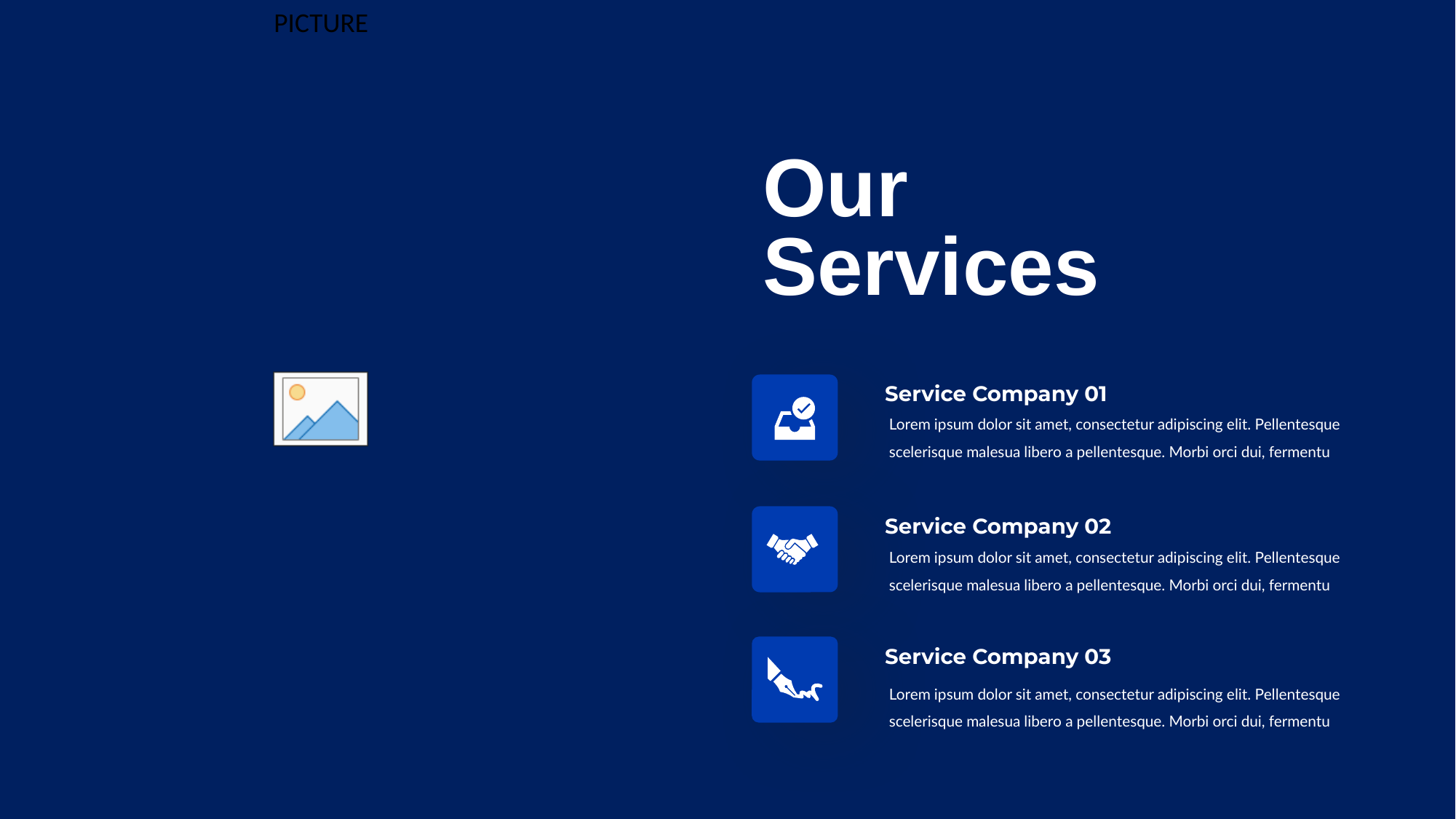

Our
Services

Service Company 01

Lorem ipsum dolor sit amet, consectetur adipiscing elit. Pellentesque scelerisque malesua libero a pellentesque. Morbi orci dui, fermentu

Service Company 02

Lorem ipsum dolor sit amet, consectetur adipiscing elit. Pellentesque scelerisque malesua libero a pellentesque. Morbi orci dui, fermentu

Service Company 03

Lorem ipsum dolor sit amet, consectetur adipiscing elit. Pellentesque scelerisque malesua libero a pellentesque. Morbi orci dui, fermentu